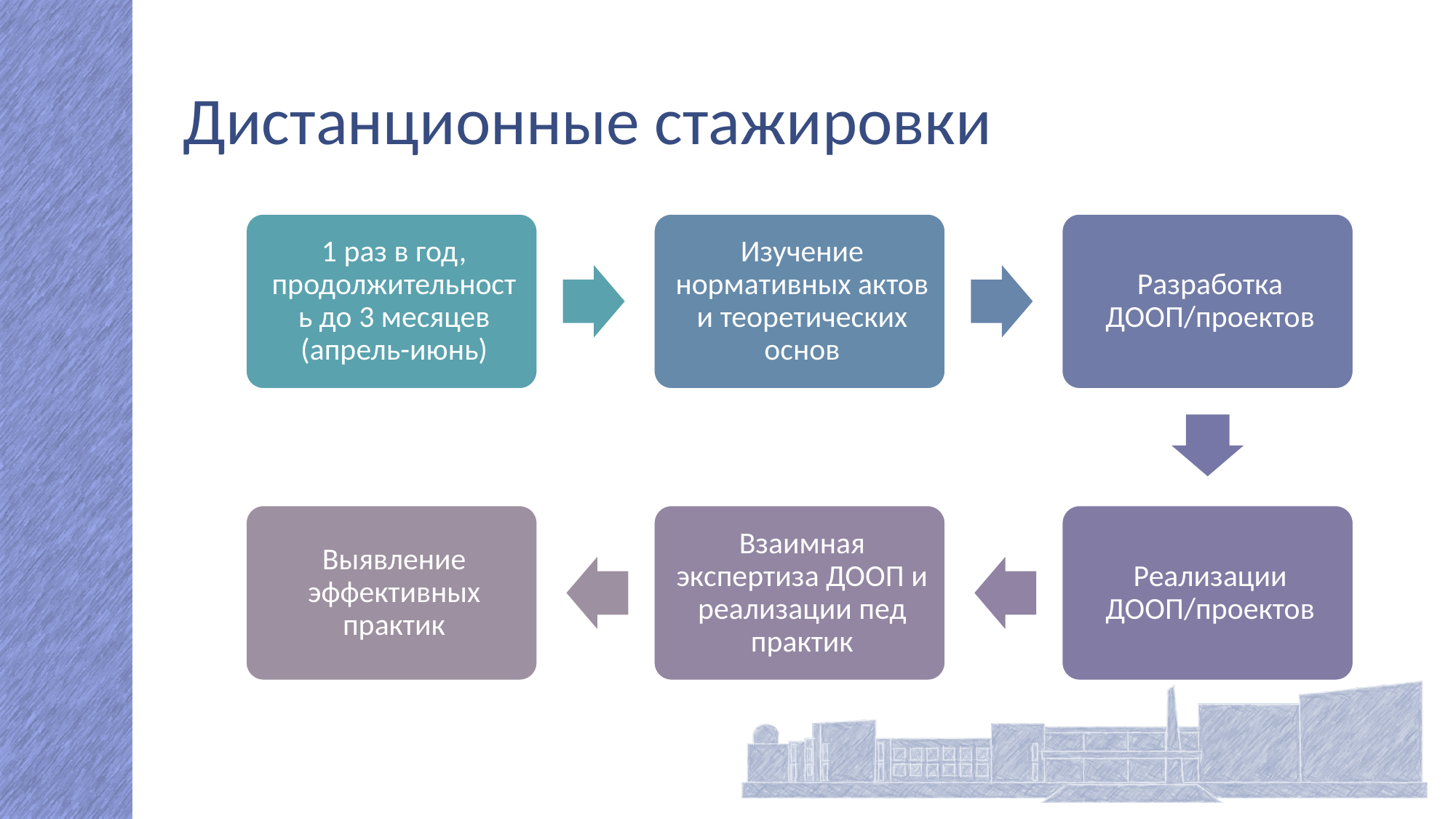

# Дистанционные стажировки
1 раз в год, продолжительность до 3 месяцев (апрель-июнь)

Изучение нормативных актов и теоретических основ

Разработка ДООП/проектов

Реализации ДООП/проектов

Взаимная экспертиза ДООП и реализации пед практик

Выявление эффективных практик